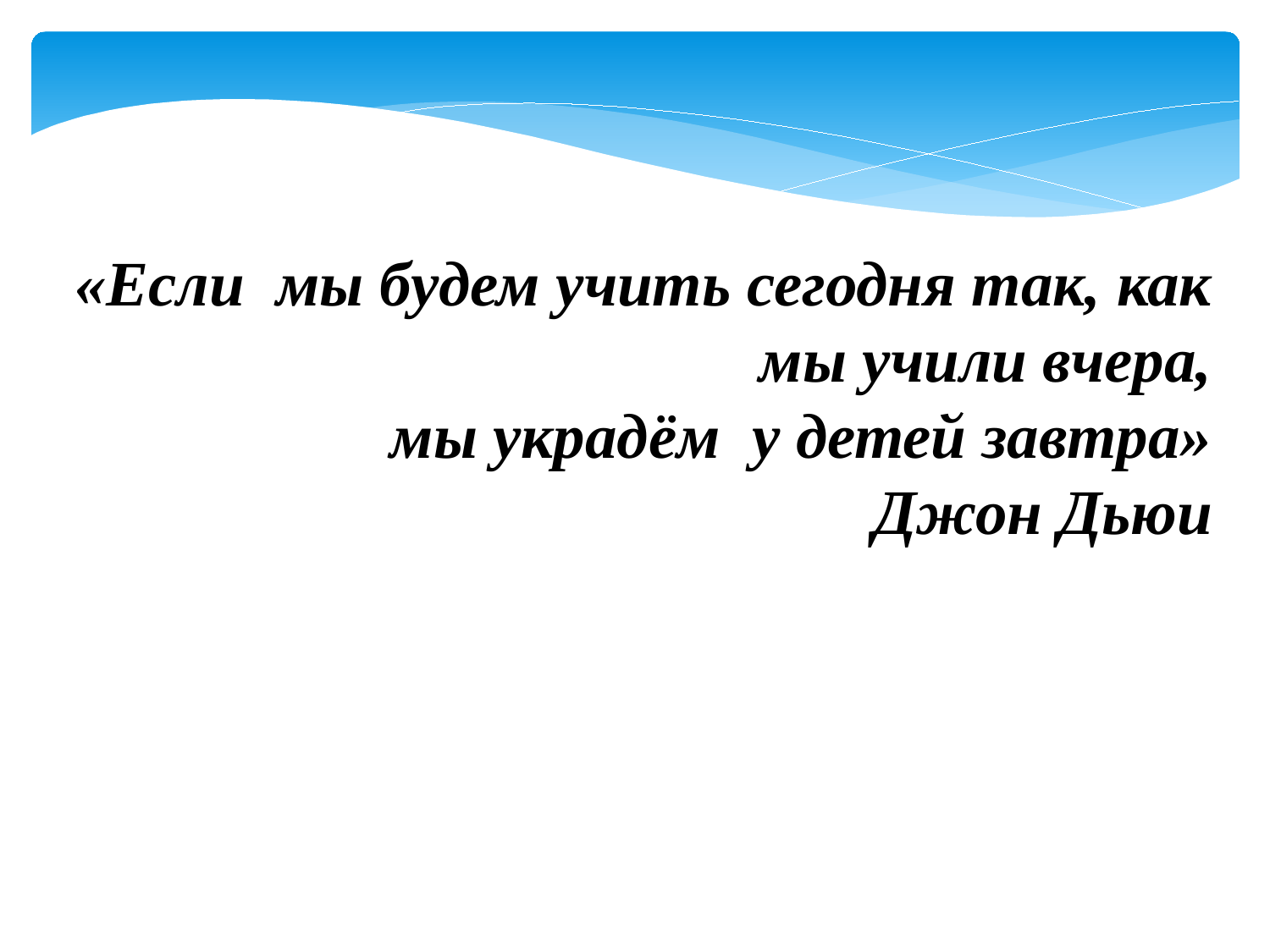

«Если  мы будем учить сегодня так, как мы учили вчера,
мы украдём  у детей завтра»
Джон Дьюи